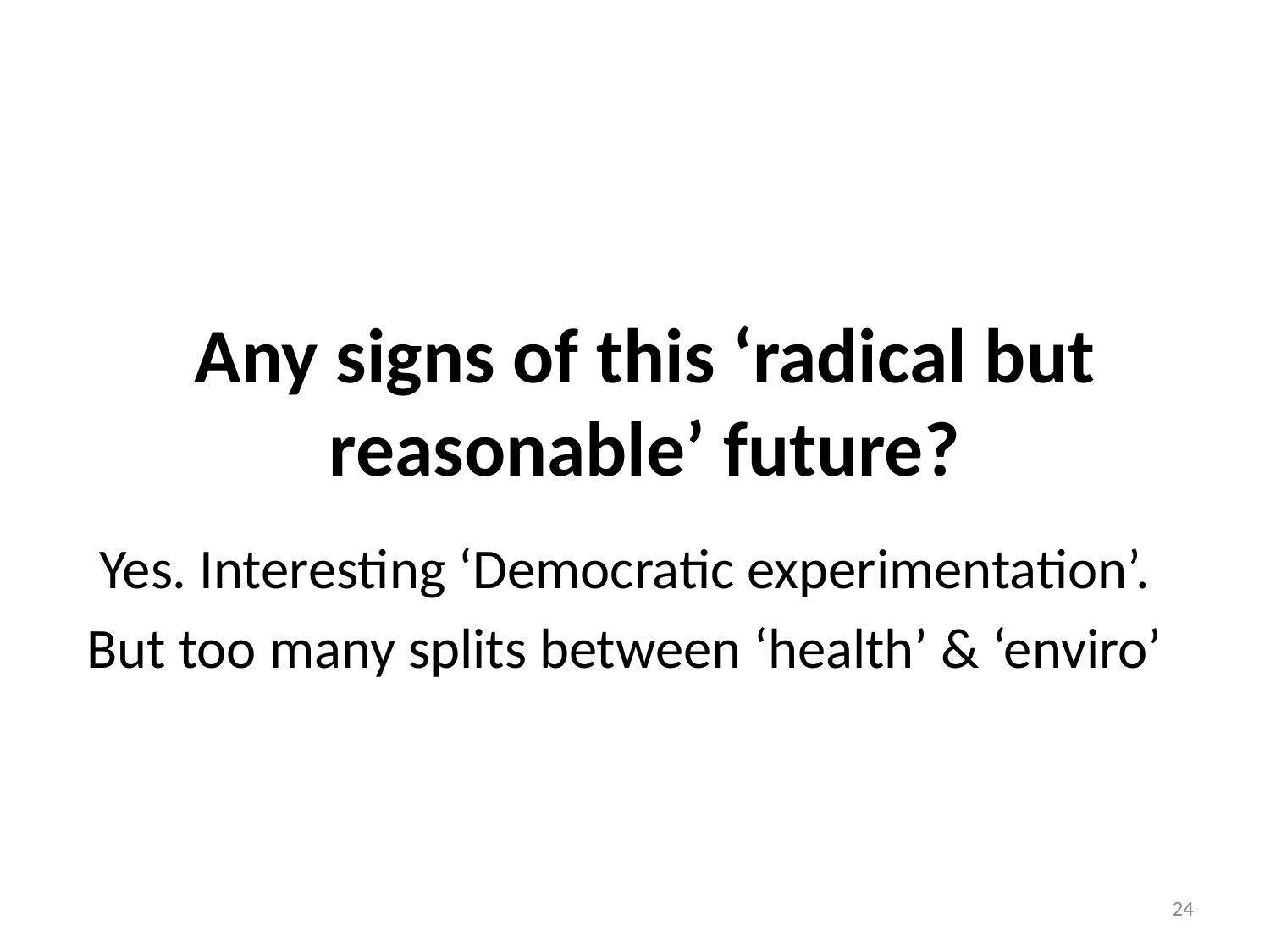

# Any signs of this ‘radical but reasonable’ future?
Yes. Interesting ‘Democratic experimentation’.
But too many splits between ‘health’ & ‘enviro’
24